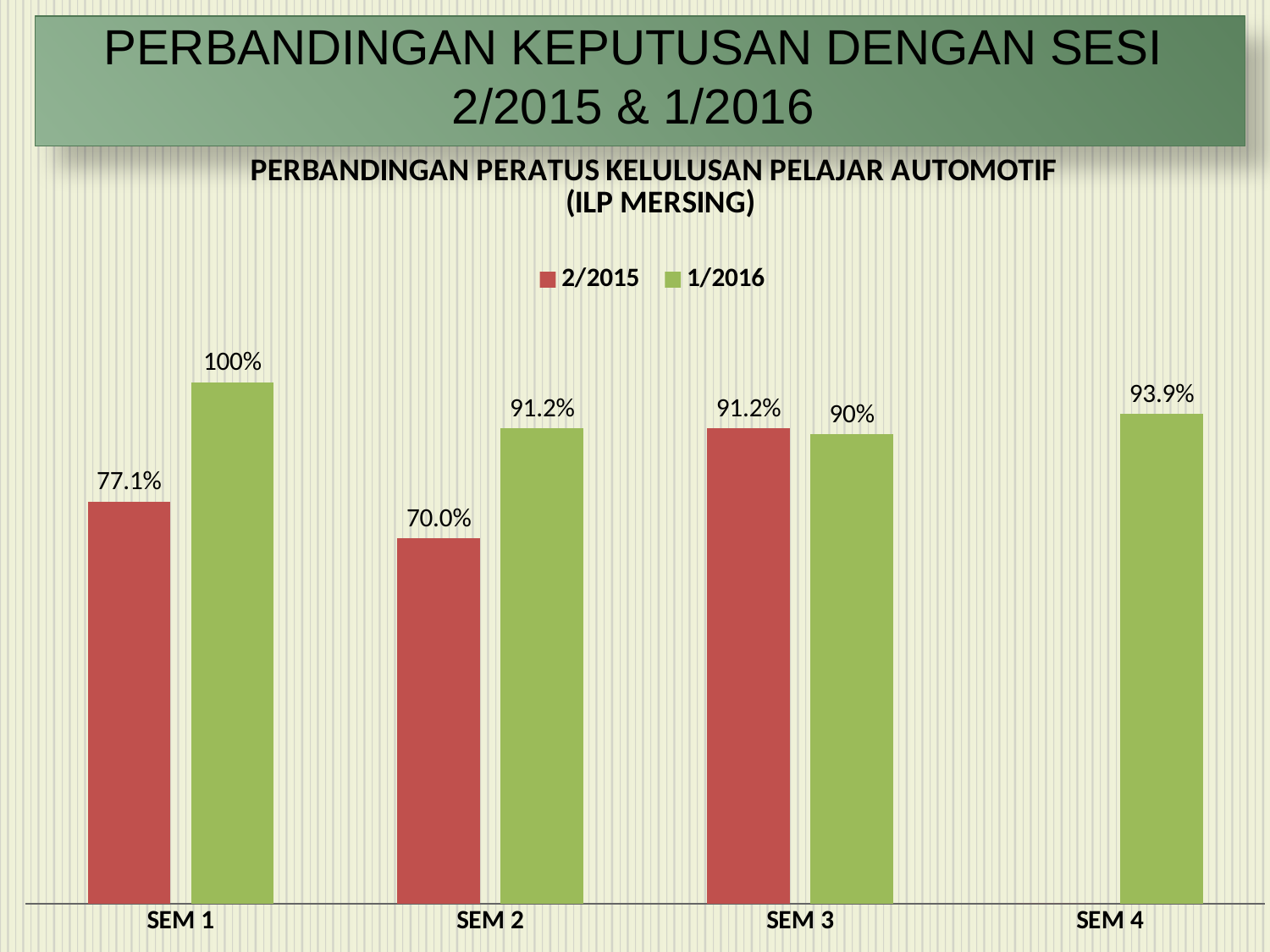

# PERBANDINGAN KEPUTUSAN DENGAN SESI 2/2015 & 1/2016

### Chart: PERBANDINGAN PERATUS KELULUSAN PELAJAR AUTOMOTIF
(ILP MERSING)

| Category | 2/2015 | 1/2016 |
|---|---|---|
| SEM 1 | 77.1 | 100.0 |
| SEM 2 | 70.0 | 91.2 |
| SEM 3 | 91.2 | 90.0 |
| SEM 4 | 0.0 | 93.9 |